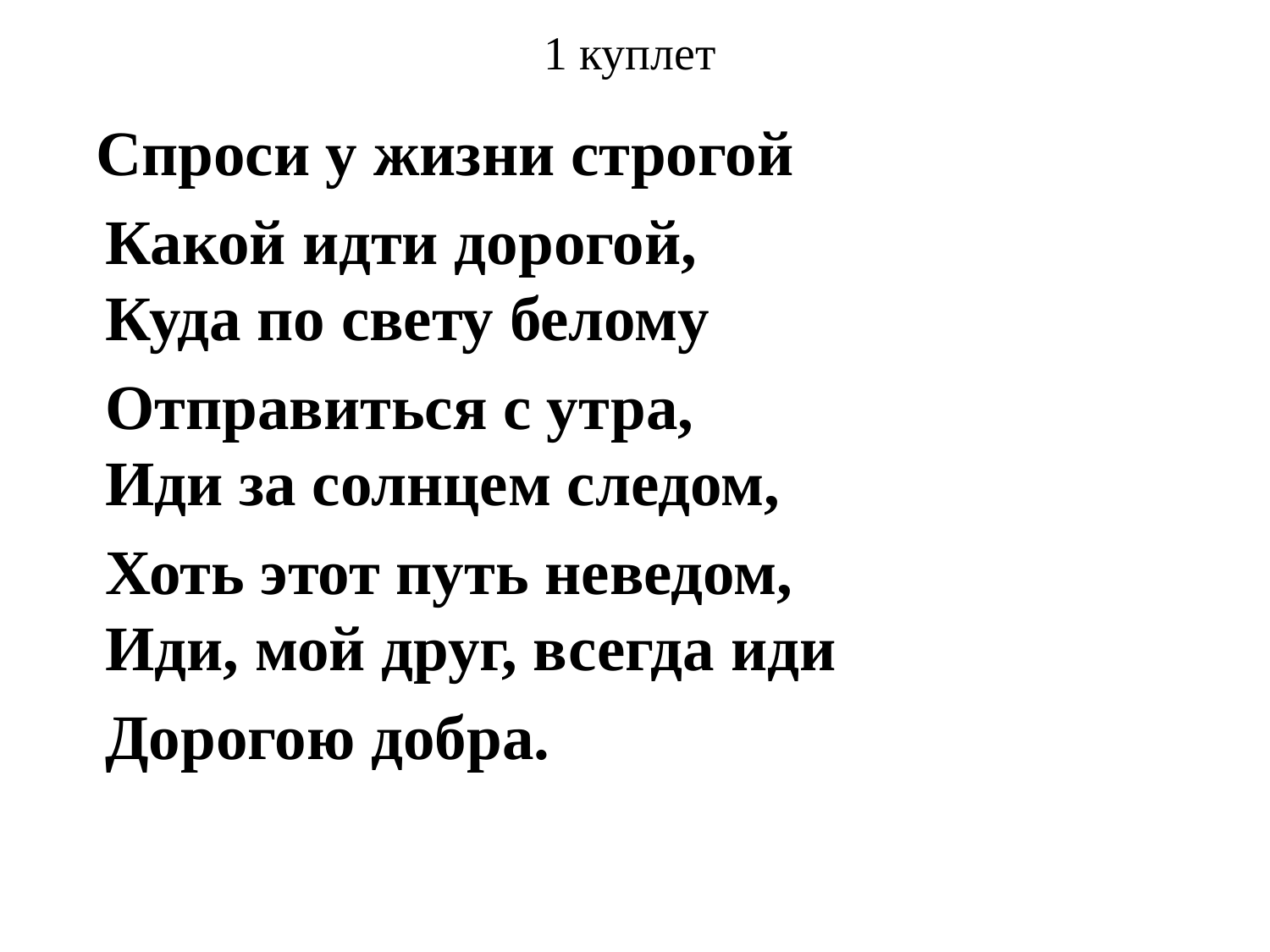

# 1 куплет
   Спроси у жизни строгой
	Какой идти дорогой, 
Куда по свету белому
	Отправиться с утра, 
Иди за солнцем следом,
	Хоть этот путь неведом, 
Иди, мой друг, всегда иди
	Дорогою добра.